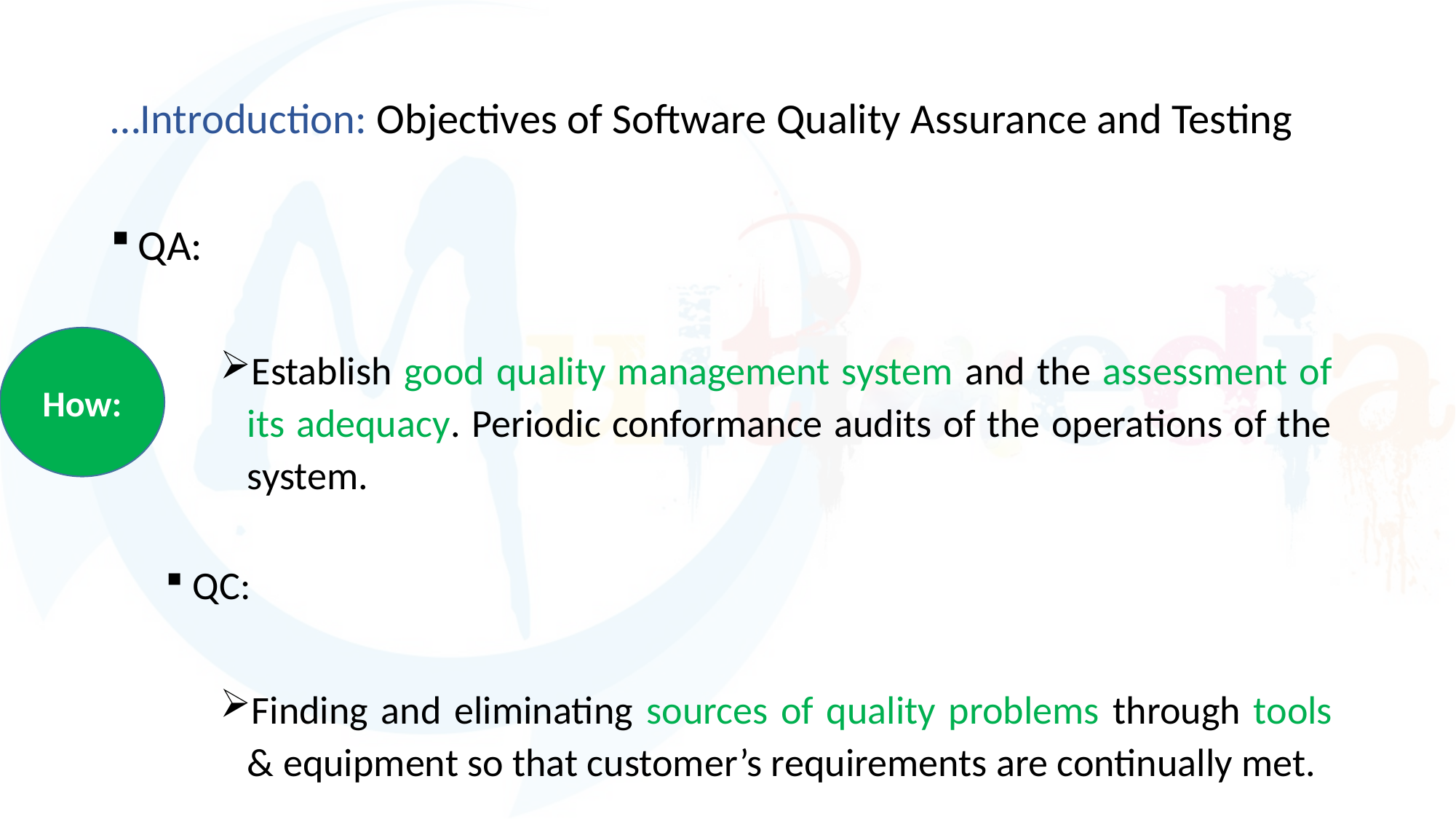

# …Introduction: Objectives of Software Quality Assurance and Testing
QA:

Establish good quality management system and the assessment of its adequacy. Periodic conformance audits of the operations of the system.

QC:

Finding and eliminating sources of quality problems through tools & equipment so that customer’s requirements are continually met.
How: